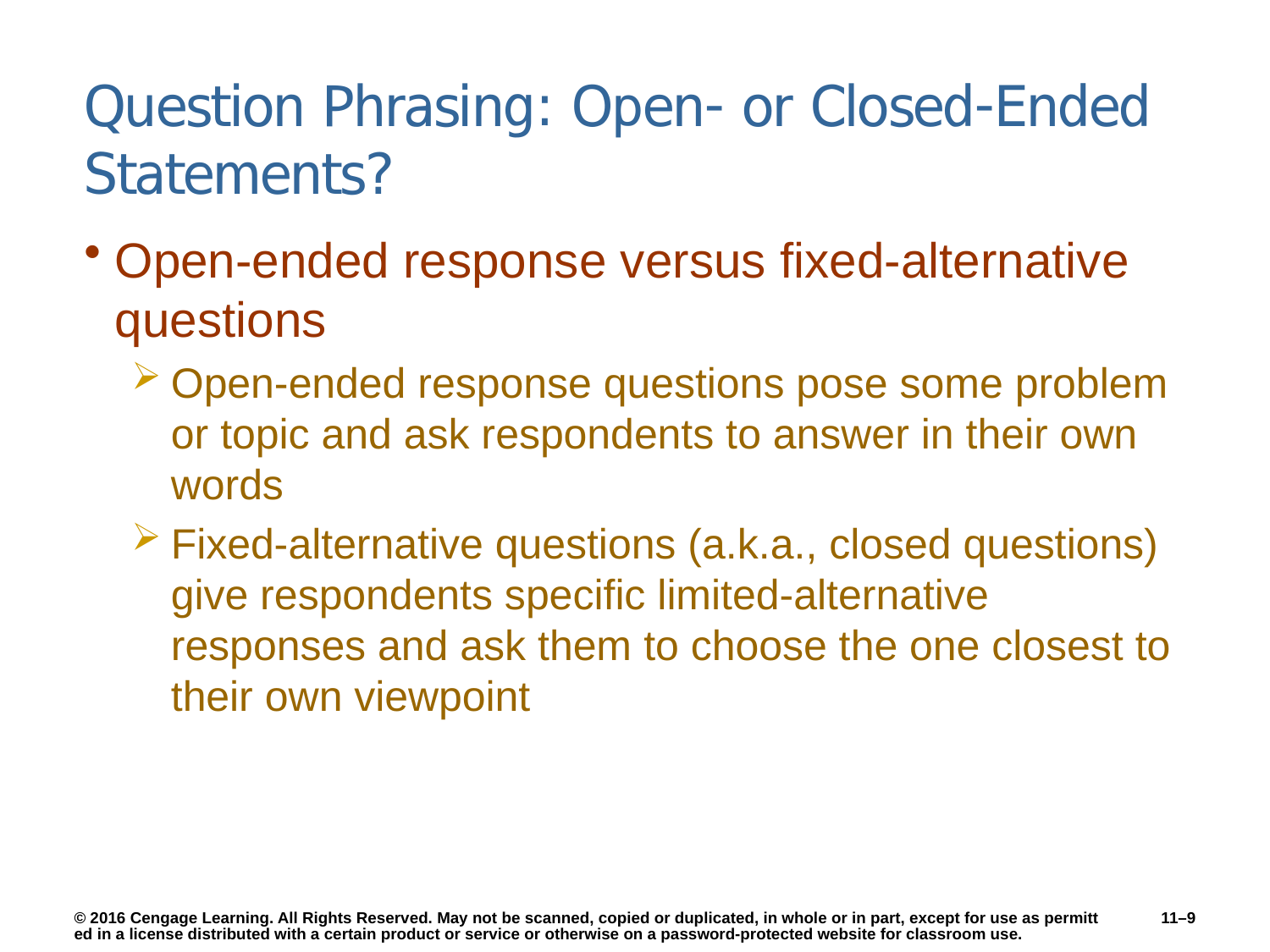

# Question Phrasing: Open- or Closed-Ended Statements?
Open-ended response versus fixed-alternative questions
Open-ended response questions pose some problem or topic and ask respondents to answer in their own words
Fixed-alternative questions (a.k.a., closed questions) give respondents specific limited-alternative responses and ask them to choose the one closest to their own viewpoint

11–9
© 2016 Cengage Learning. All Rights Reserved. May not be scanned, copied or duplicated, in whole or in part, except for use as permitted in a license distributed with a certain product or service or otherwise on a password-protected website for classroom use.